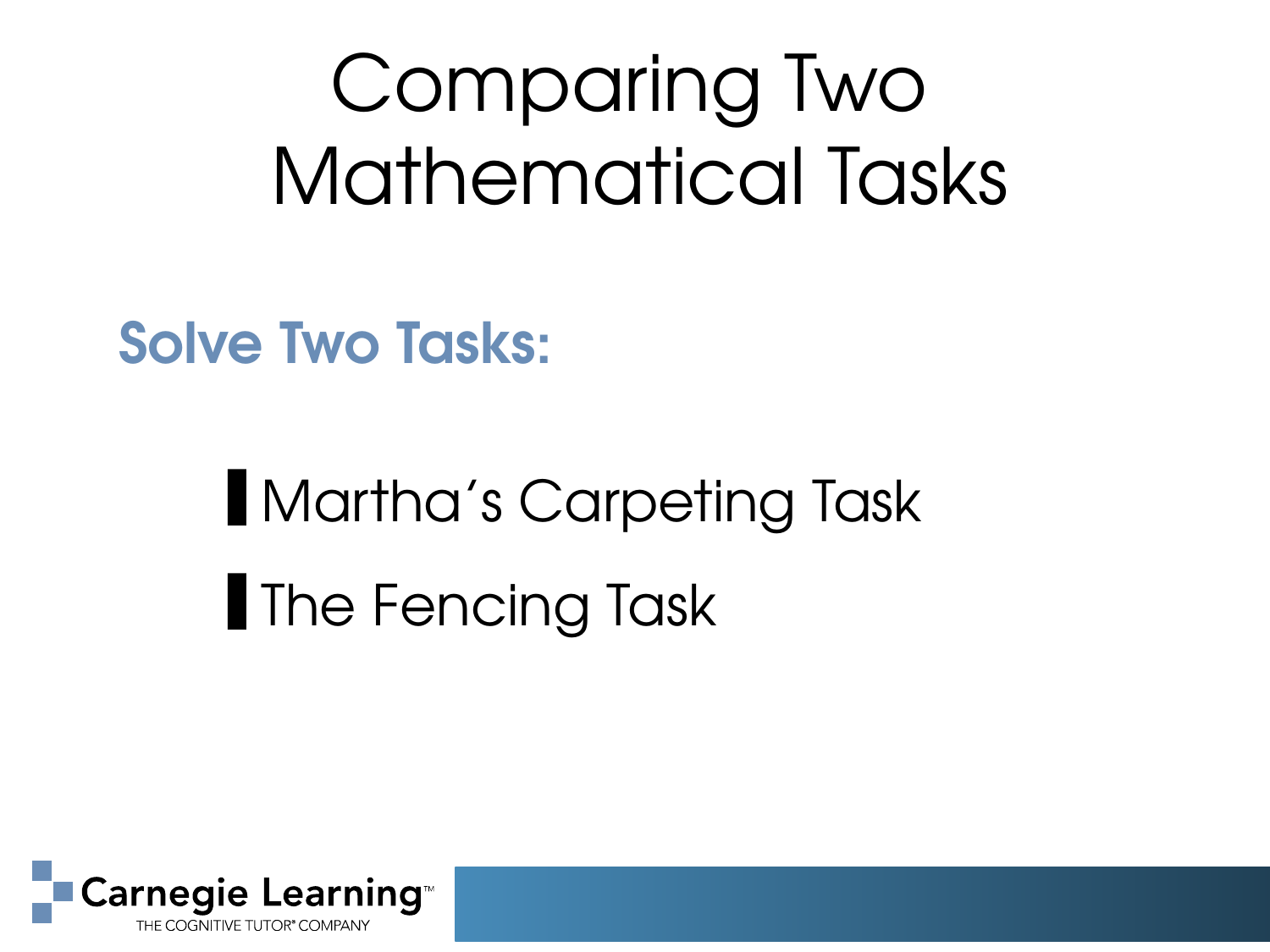

# Comparing Two Mathematical Tasks

  Solve Two Tasks:

Martha’s Carpeting Task

The Fencing Task